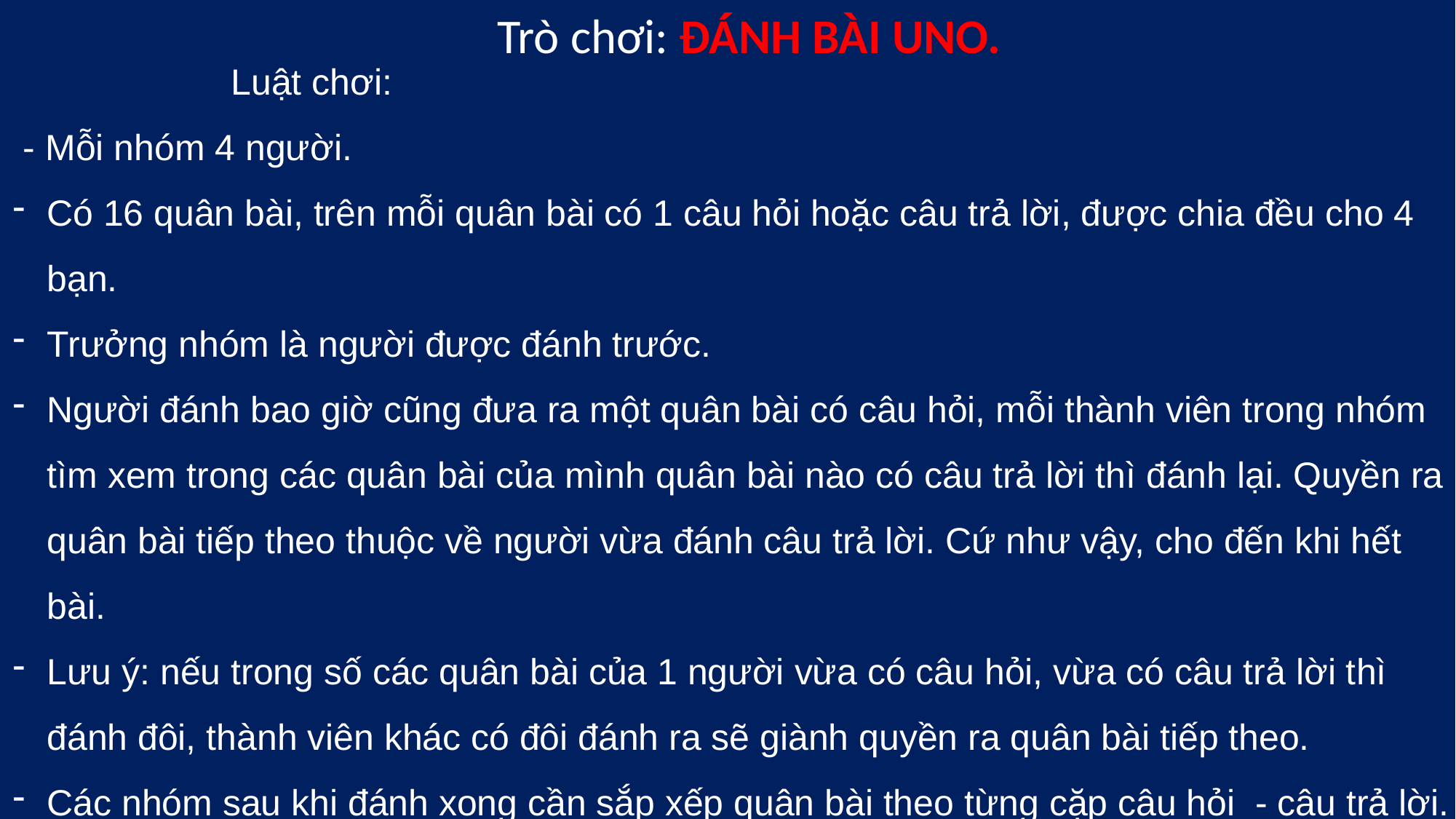

Trò chơi: ĐÁNH BÀI UNO.

		Luật chơi:
 - Mỗi nhóm 4 người.
Có 16 quân bài, trên mỗi quân bài có 1 câu hỏi hoặc câu trả lời, được chia đều cho 4 bạn.
Trưởng nhóm là người được đánh trước.
Người đánh bao giờ cũng đưa ra một quân bài có câu hỏi, mỗi thành viên trong nhóm tìm xem trong các quân bài của mình quân bài nào có câu trả lời thì đánh lại. Quyền ra quân bài tiếp theo thuộc về người vừa đánh câu trả lời. Cứ như vậy, cho đến khi hết bài.
Lưu ý: nếu trong số các quân bài của 1 người vừa có câu hỏi, vừa có câu trả lời thì đánh đôi, thành viên khác có đôi đánh ra sẽ giành quyền ra quân bài tiếp theo.
Các nhóm sau khi đánh xong cần sắp xếp quân bài theo từng cặp câu hỏi  - câu trả lời.
Nhóm nào xong trước thì giành chiến thắng.  Trong từng nhóm cá nhân nào hết bài trước thì giành chiến thắng.